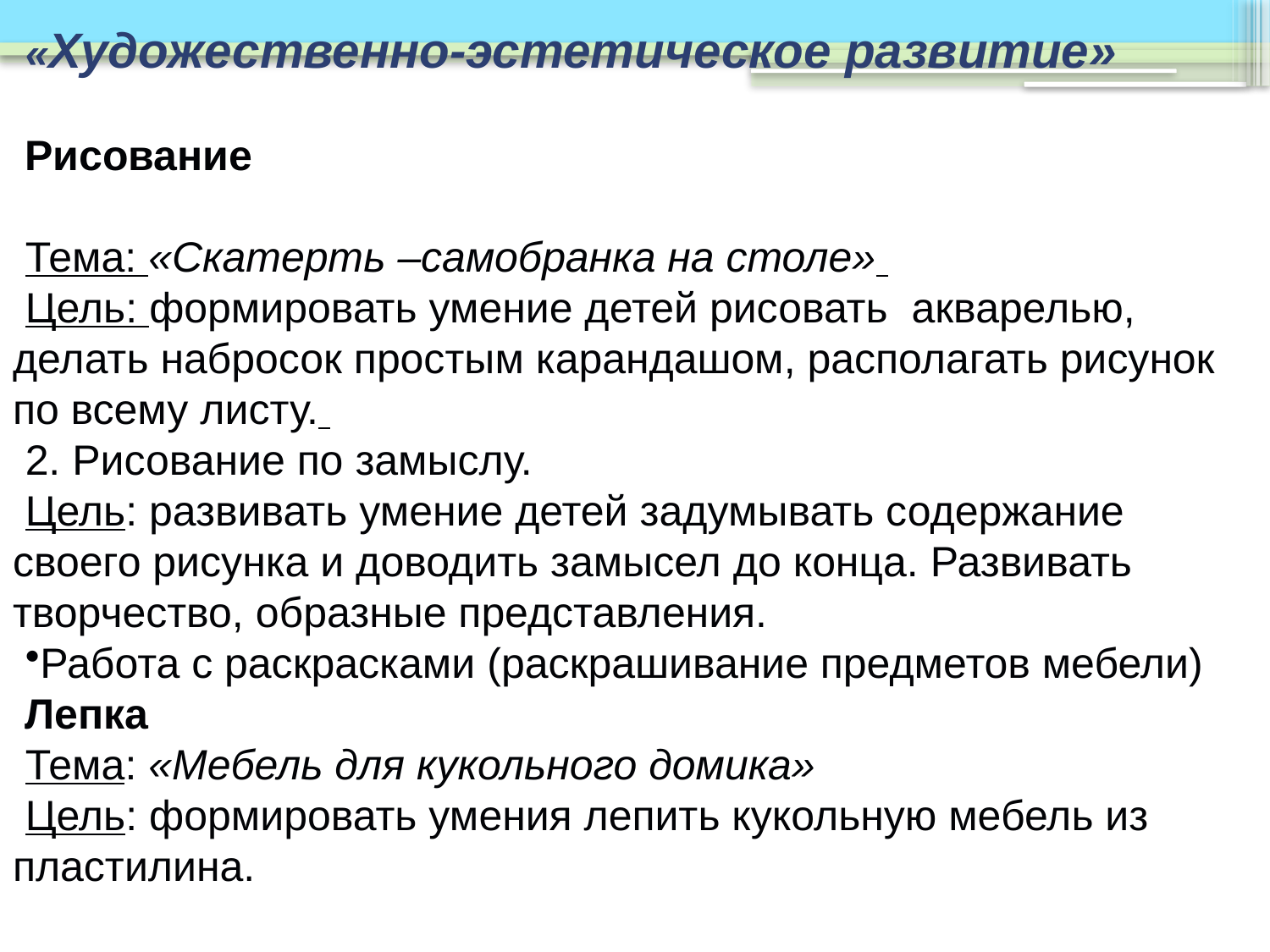

«Художественно-эстетическое развитие»

Рисование

Тема: «Скатерть –самобранка на столе»
Цель: формировать умение детей рисовать  акварелью, делать набросок простым карандашом, располагать рисунок по всему листу.
2. Рисование по замыслу.
Цель: развивать умение детей задумывать содержание своего рисунка и доводить замысел до конца. Развивать творчество, образные представления.
Работа с раскрасками (раскрашивание предметов мебели)
Лепка
Тема: «Мебель для кукольного домика»
Цель: формировать умения лепить кукольную мебель из пластилина.